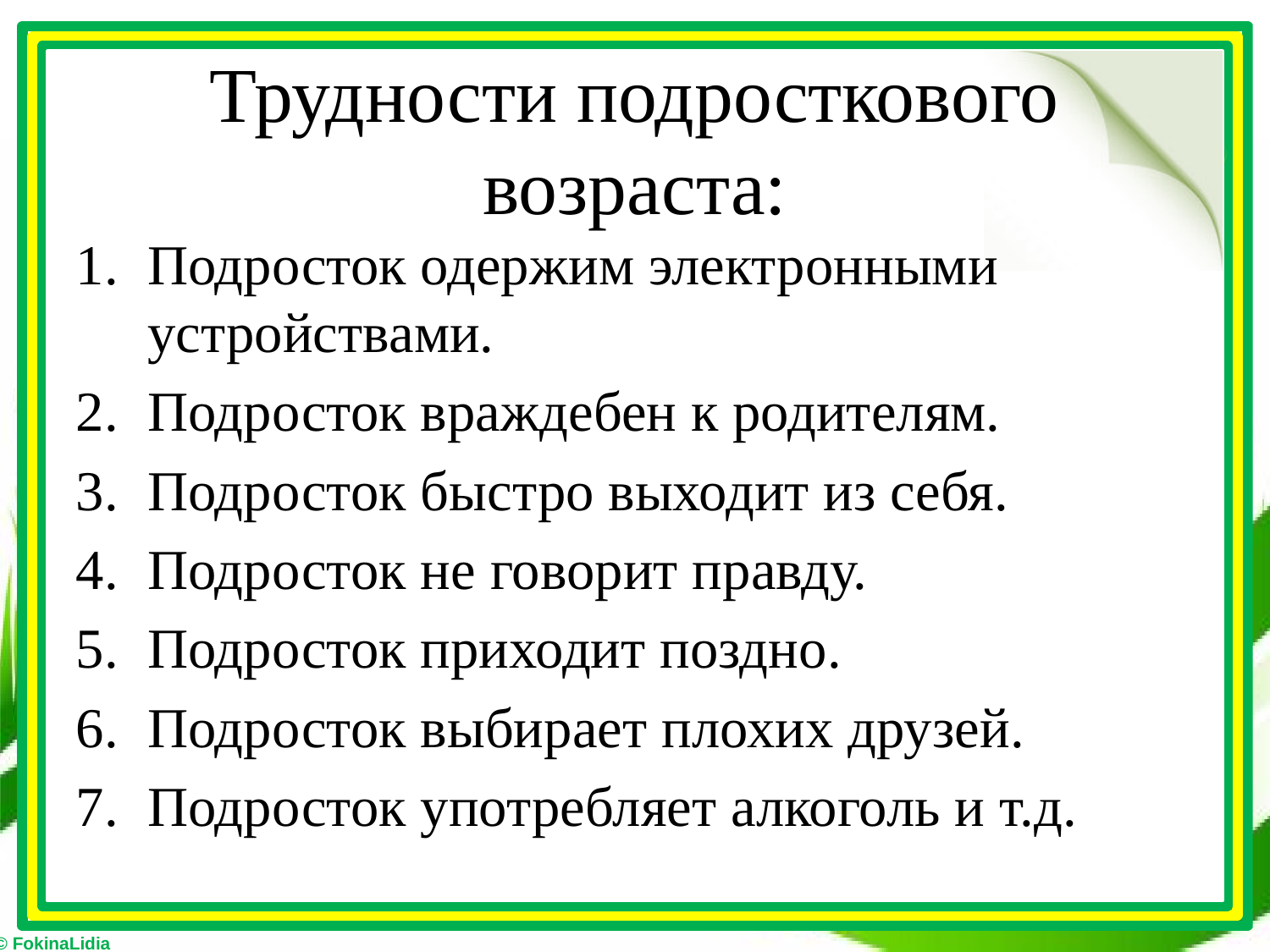

# Трудности подросткового возраста:
Подросток одержим электронными устройствами.
Подросток враждебен к родителям.
Подросток быстро выходит из себя.
Подросток не говорит правду.
Подросток приходит поздно.
Подросток выбирает плохих друзей.
Подросток употребляет алкоголь и т.д.